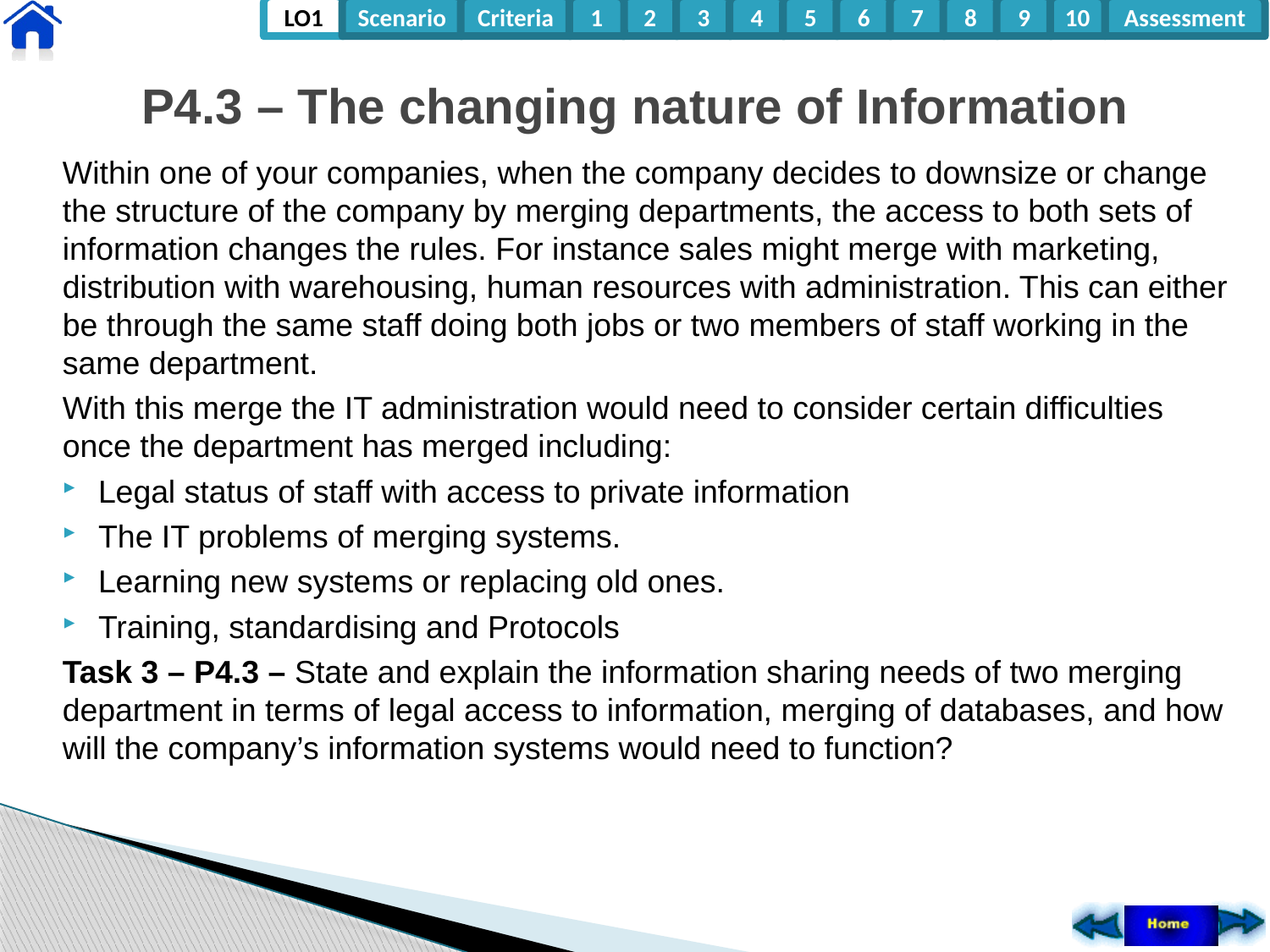

# P4.3 – The changing nature of Information
Within one of your companies, when the company decides to downsize or change the structure of the company by merging departments, the access to both sets of information changes the rules. For instance sales might merge with marketing, distribution with warehousing, human resources with administration. This can either be through the same staff doing both jobs or two members of staff working in the same department.
With this merge the IT administration would need to consider certain difficulties once the department has merged including:
Legal status of staff with access to private information
The IT problems of merging systems.
Learning new systems or replacing old ones.
Training, standardising and Protocols
Task 3 – P4.3 – State and explain the information sharing needs of two merging department in terms of legal access to information, merging of databases, and how will the company’s information systems would need to function?